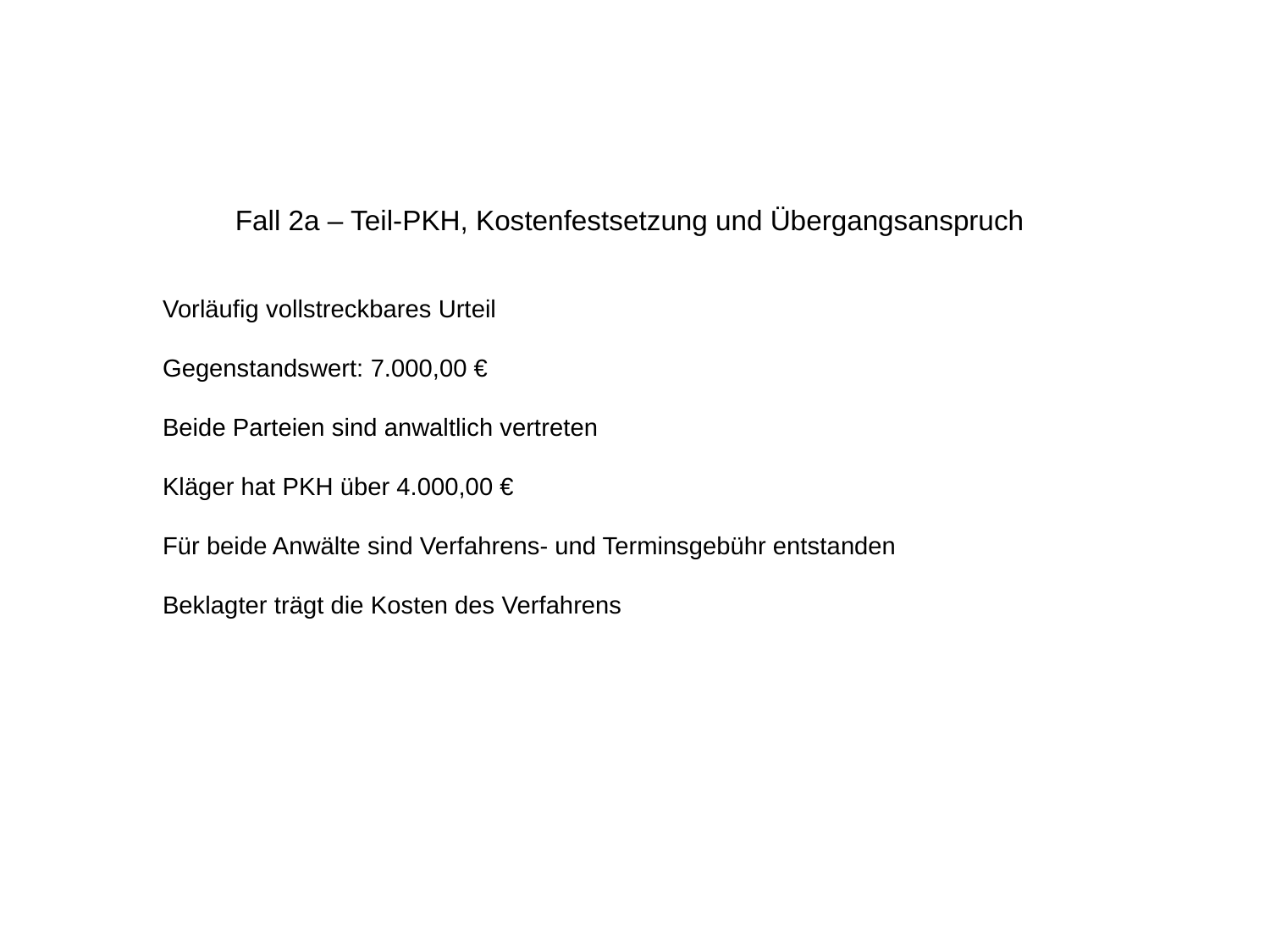

Fall 2a – Teil-PKH, Kostenfestsetzung und Übergangsanspruch

Vorläufig vollstreckbares Urteil

Gegenstandswert: 7.000,00 €

Beide Parteien sind anwaltlich vertreten

Kläger hat PKH über 4.000,00 €

Für beide Anwälte sind Verfahrens- und Terminsgebühr entstanden

Beklagter trägt die Kosten des Verfahrens